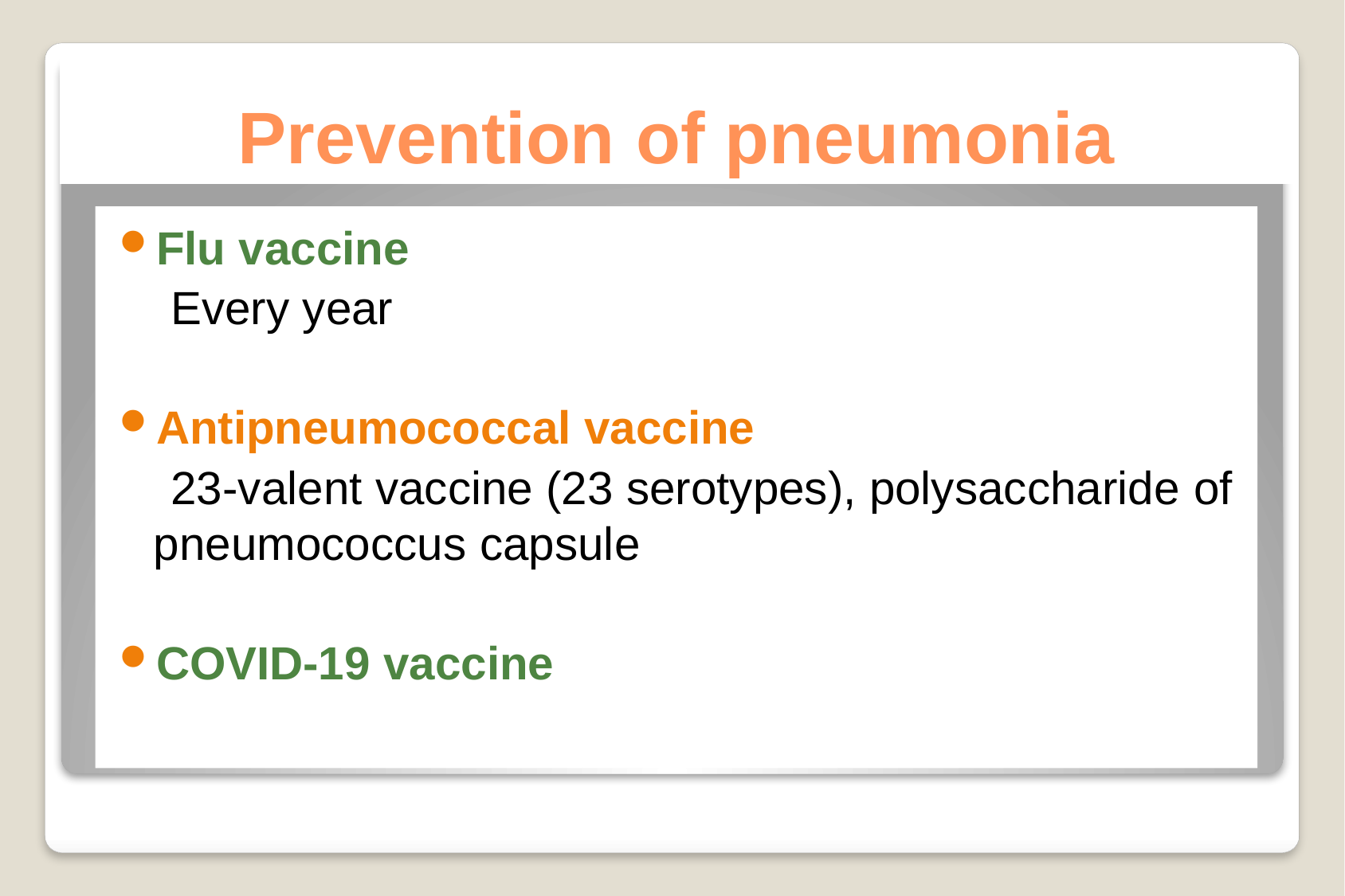

# Prevention of pneumonia
Flu vaccine
    Every year

Antipneumococcal vaccine
    23-valent vaccine (23 serotypes), polysaccharide of pneumococcus capsule

COVID-19 vaccine